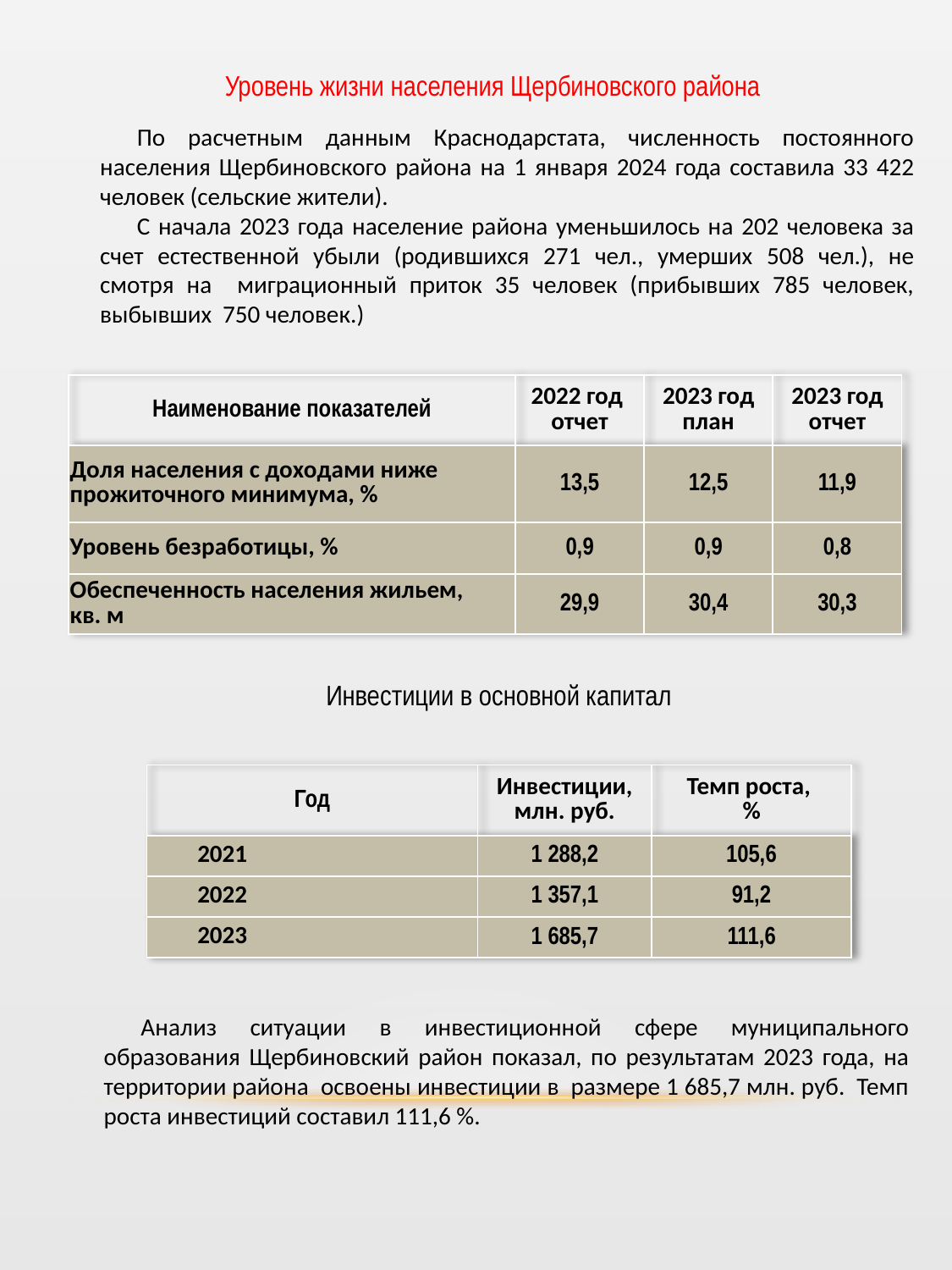

Уровень жизни населения Щербиновского района
По расчетным данным Краснодарстата, численность постоянного населения Щербиновского района на 1 января 2024 года составила 33 422 человек (сельские жители).
С начала 2023 года население района уменьшилось на 202 человека за счет естественной убыли (родившихся 271 чел., умерших 508 чел.), не смотря на  миграционный приток 35 человек (прибывших 785 человек, выбывших  750 человек.)
| Наименование показателей | 2022 год отчет | 2023 год план | 2023 год отчет |
| --- | --- | --- | --- |
| Доля населения с доходами ниже прожиточного минимума, % | 13,5 | 12,5 | 11,9 |
| Уровень безработицы, % | 0,9 | 0,9 | 0,8 |
| Обеспеченность населения жильем, кв. м | 29,9 | 30,4 | 30,3 |
Инвестиции в основной капитал
| Год | Инвестиции, млн. руб. | Темп роста, % |
| --- | --- | --- |
| 2021 | 1 288,2 | 105,6 |
| 2022 | 1 357,1 | 91,2 |
| 2023 | 1 685,7 | 111,6 |
Анализ ситуации в инвестиционной сфере муниципального образования Щербиновский район показал, по результатам 2023 года, на территории района  освоены инвестиции в  размере 1 685,7 млн. руб.  Темп роста инвестиций составил 111,6 %.